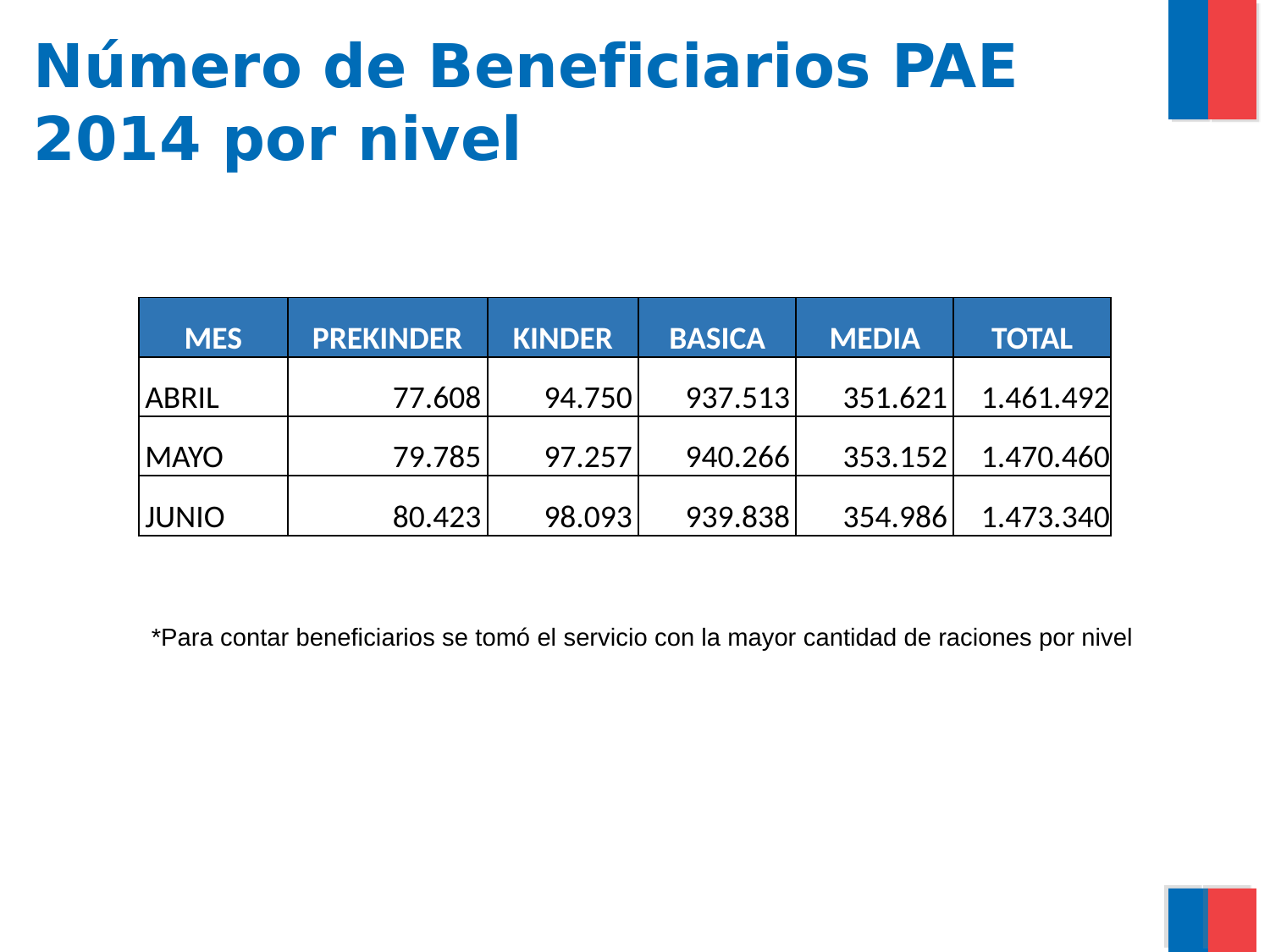

# Número de Beneficiarios PAE 2014 por nivel
| MES | PREKINDER | KINDER | BASICA | MEDIA | TOTAL |
| --- | --- | --- | --- | --- | --- |
| ABRIL | 77.608 | 94.750 | 937.513 | 351.621 | 1.461.492 |
| MAYO | 79.785 | 97.257 | 940.266 | 353.152 | 1.470.460 |
| JUNIO | 80.423 | 98.093 | 939.838 | 354.986 | 1.473.340 |
*Para contar beneficiarios se tomó el servicio con la mayor cantidad de raciones por nivel